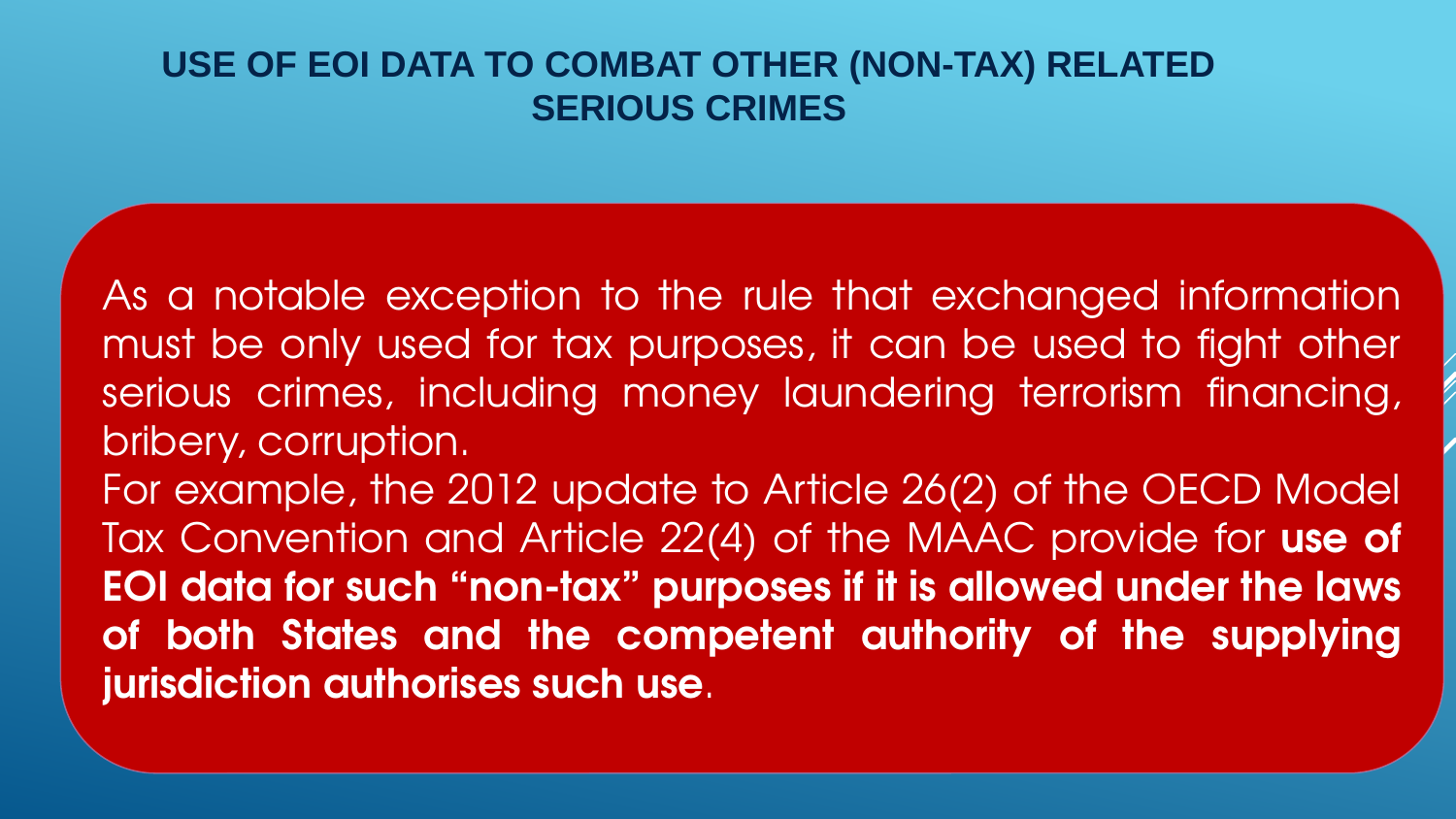

USE OF EOI DATA TO COMBAT OTHER (NON-TAX) RELATED SERIOUS CRIMES
As a notable exception to the rule that exchanged information must be only used for tax purposes, it can be used to fight other serious crimes, including money laundering terrorism financing, bribery, corruption.
For example, the 2012 update to Article 26(2) of the OECD Model Tax Convention and Article 22(4) of the MAAC provide for use of EOI data for such “non-tax” purposes if it is allowed under the laws of both States and the competent authority of the supplying jurisdiction authorises such use.